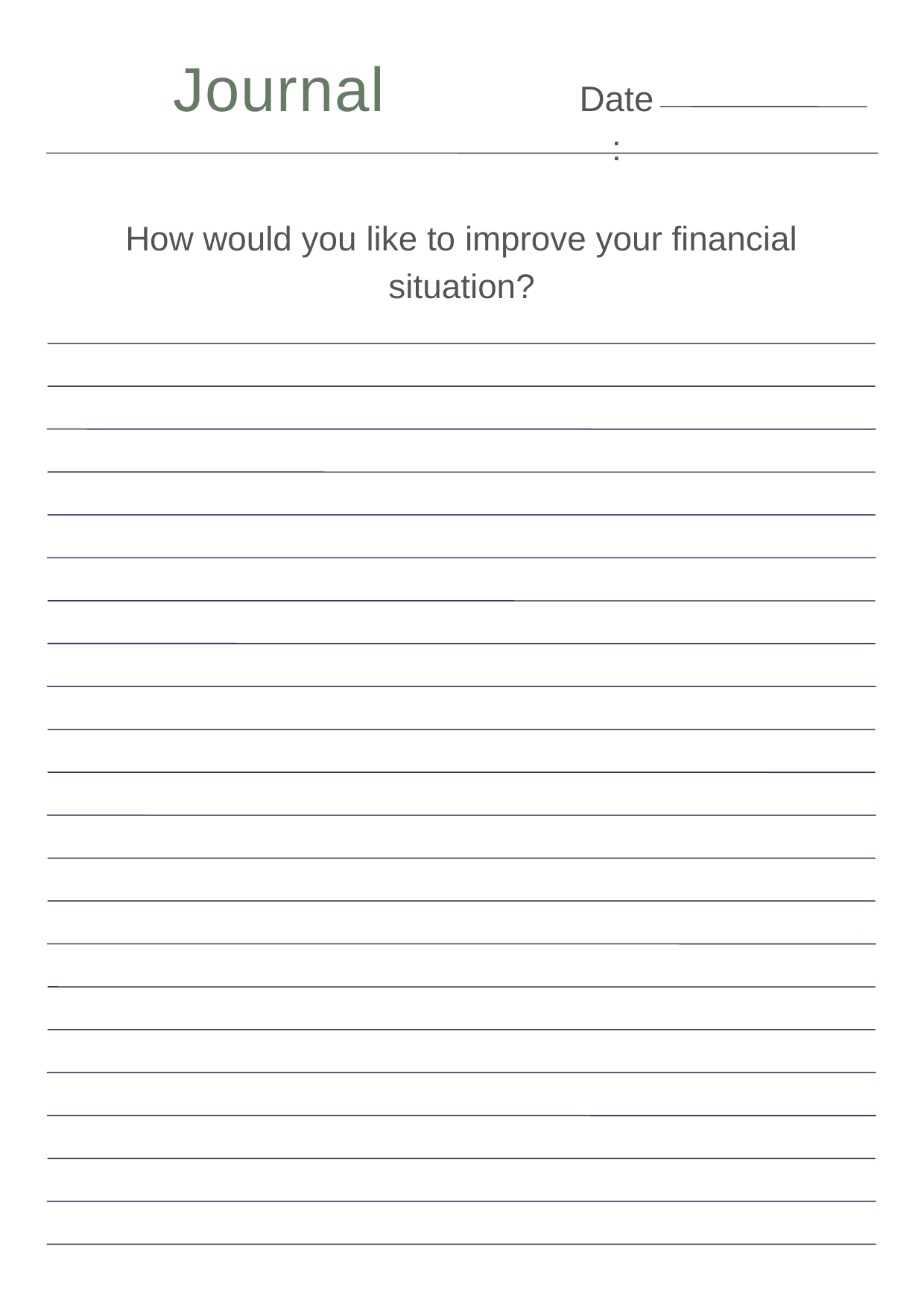

Journal
Date:

How would you like to improve your financial situation?